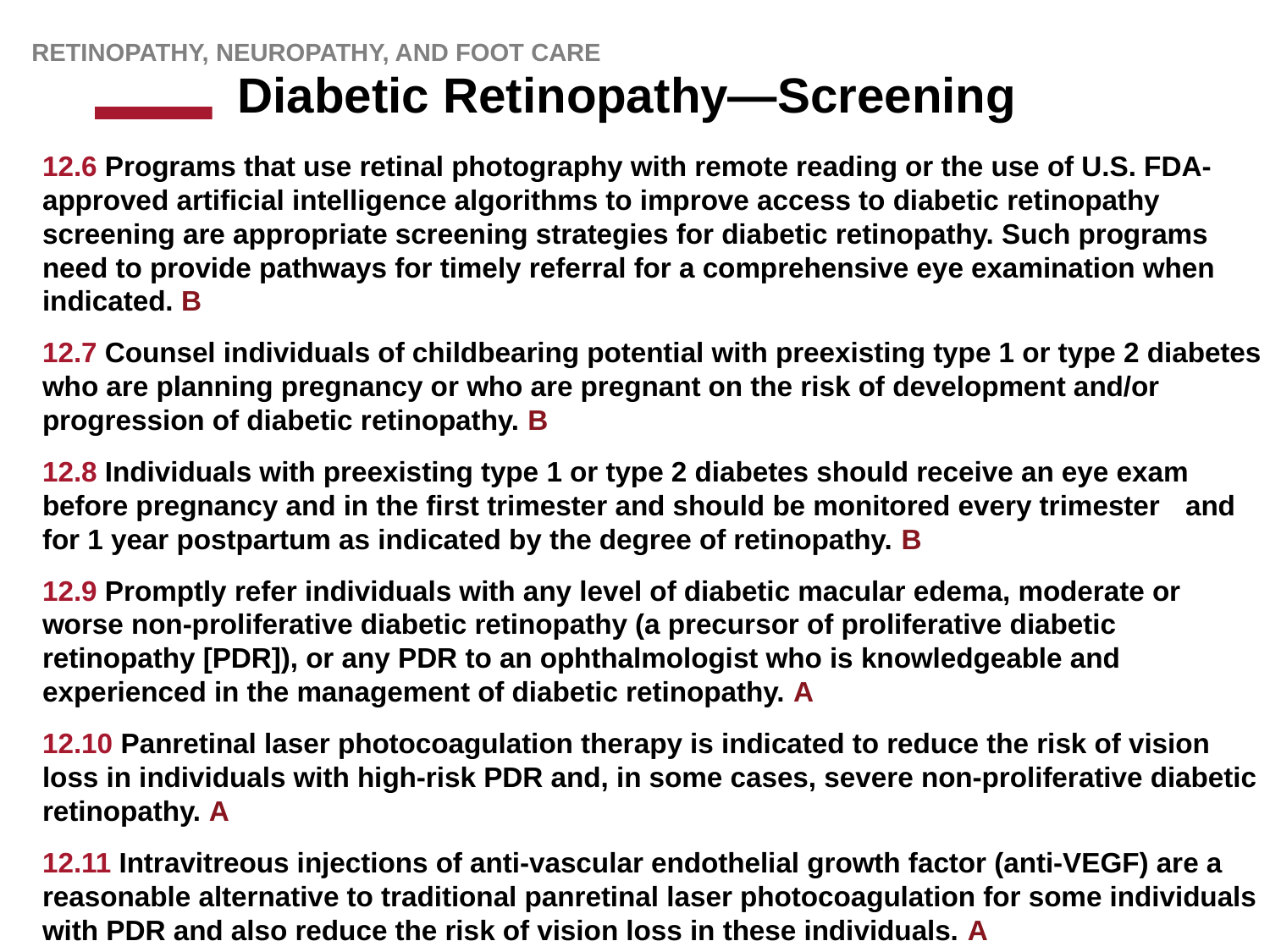

Retinopathy, neuropathy, and foot care
# Diabetic Retinopathy—Screening
12.6 Programs that use retinal photography with remote reading or the use of U.S. FDA-approved artificial intelligence algorithms to improve access to diabetic retinopathy screening are appropriate screening strategies for diabetic retinopathy. Such programs need to provide pathways for timely referral for a comprehensive eye examination when indicated. B
12.7 Counsel individuals of childbearing potential with preexisting type 1 or type 2 diabetes who are planning pregnancy or who are pregnant on the risk of development and/or progression of diabetic retinopathy. B
12.8 Individuals with preexisting type 1 or type 2 diabetes should receive an eye exam before pregnancy and in the first trimester and should be monitored every trimester	and for 1 year postpartum as indicated by the degree of retinopathy. B
12.9 Promptly refer individuals with any level of diabetic macular edema, moderate or worse non-proliferative diabetic retinopathy (a precursor of proliferative diabetic retinopathy [PDR]), or any PDR to an ophthalmologist who is knowledgeable and experienced in the management of diabetic retinopathy. A
12.10 Panretinal laser photocoagulation therapy is indicated to reduce the risk of vision loss in individuals with high-risk PDR and, in some cases, severe non-proliferative diabetic retinopathy. A
12.11 Intravitreous injections of anti-vascular endothelial growth factor (anti-VEGF) are a reasonable alternative to traditional panretinal laser photocoagulation for some individuals with PDR and also reduce the risk of vision loss in these individuals. A